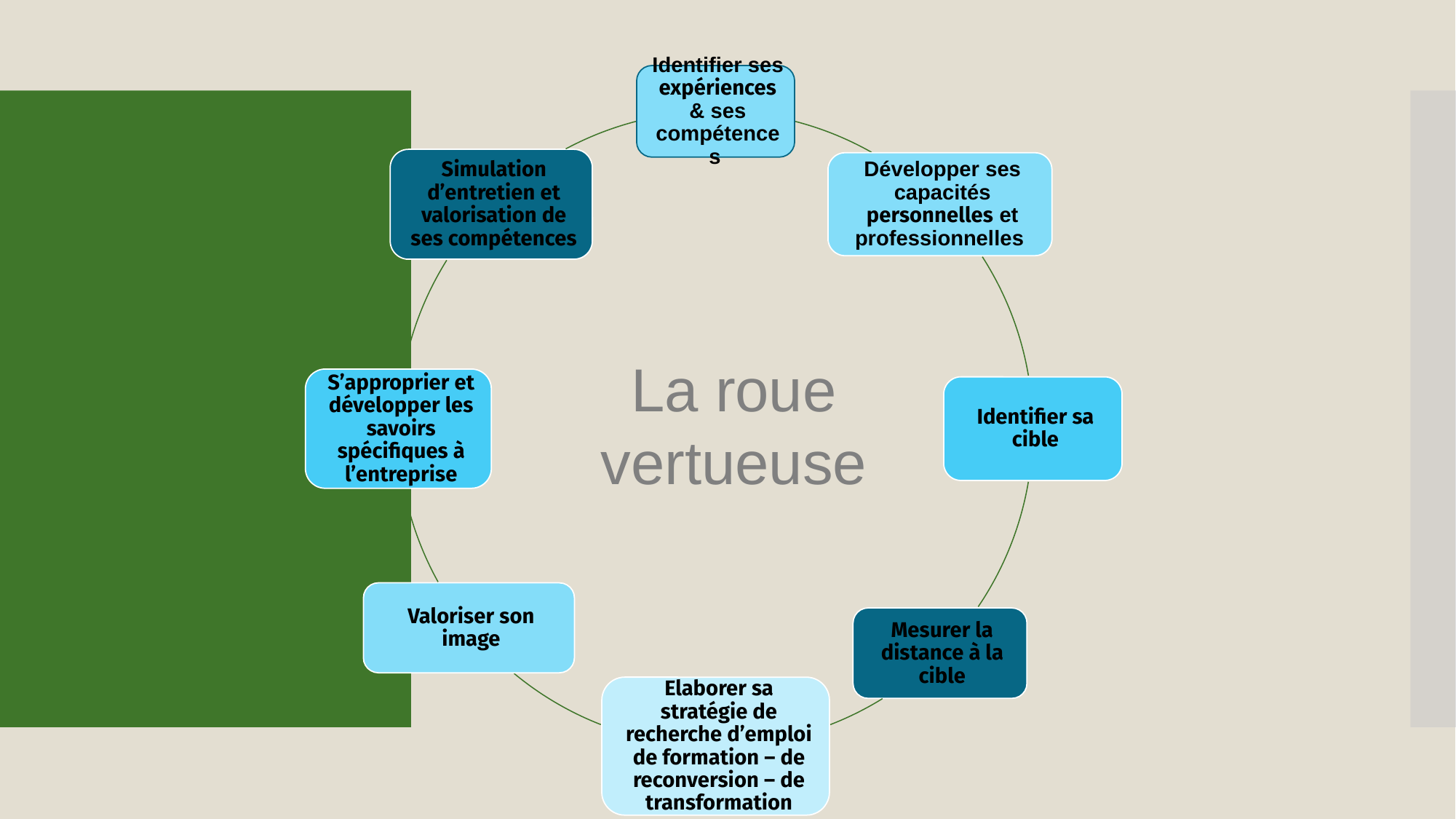

Identifier ses expériences & ses compétences
Développer ses capacités personnelles et professionnelles
Identifier sa cible
Mesurer la distance à la cible
Elaborer sa stratégie de recherche d’emploi de formation – de reconversion – de transformation
Valoriser son image
S’approprier et développer les savoirs spécifiques à l’entreprise
Simulation d’entretien et valorisation de ses compétences
La roue vertueuse